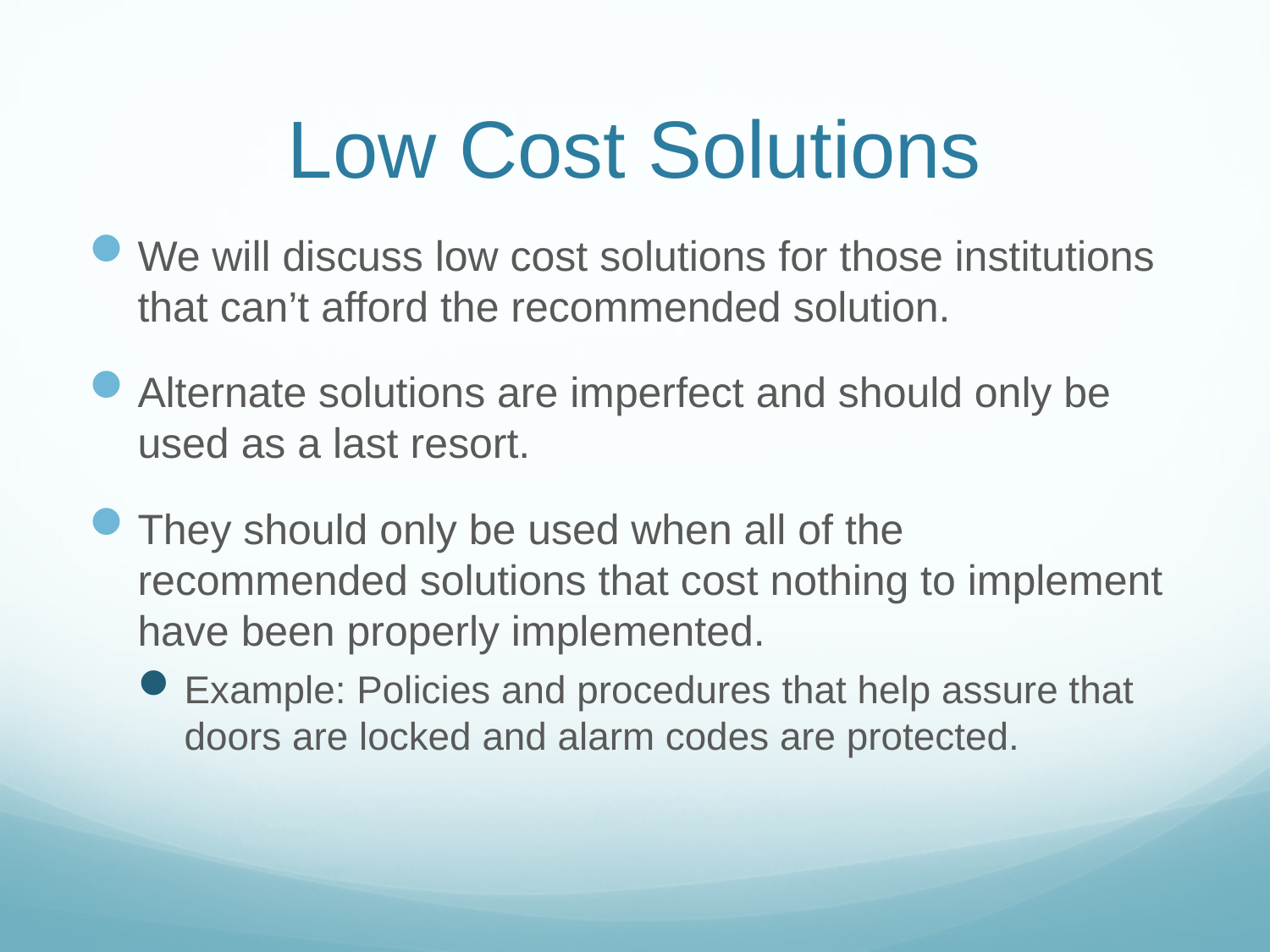

# Low Cost Solutions
We will discuss low cost solutions for those institutions that can’t afford the recommended solution.
Alternate solutions are imperfect and should only be used as a last resort.
They should only be used when all of the recommended solutions that cost nothing to implement have been properly implemented.
Example: Policies and procedures that help assure that doors are locked and alarm codes are protected.